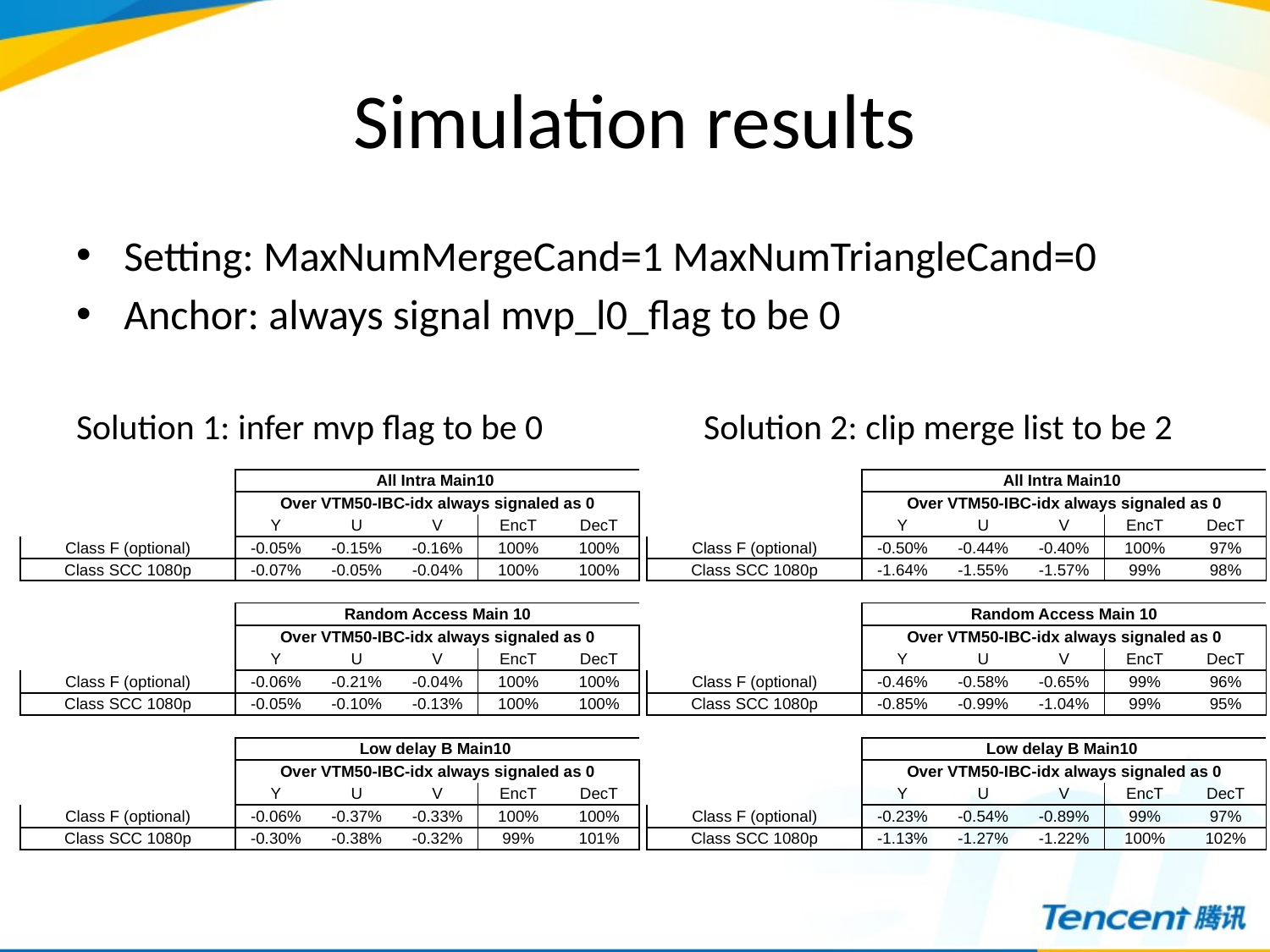

# Simulation results
Setting: MaxNumMergeCand=1 MaxNumTriangleCand=0
Anchor: always signal mvp_l0_flag to be 0

Solution 1: infer mvp flag to be 0                    Solution 2: clip merge list to be 2
|  | All Intra Main10 |  |  |  |  |
| --- | --- | --- | --- | --- | --- |
|  | Over VTM50-IBC-idx always signaled as 0 |  |  |  |  |
|  | Y | U | V | EncT | DecT |
| Class F (optional) | -0.05% | -0.15% | -0.16% | 100% | 100% |
| Class SCC 1080p | -0.07% | -0.05% | -0.04% | 100% | 100% |
|  |  |  |  |  |  |
|  | Random Access Main 10 |  |  |  |  |
|  | Over VTM50-IBC-idx always signaled as 0 |  |  |  |  |
|  | Y | U | V | EncT | DecT |
| Class F (optional) | -0.06% | -0.21% | -0.04% | 100% | 100% |
| Class SCC 1080p | -0.05% | -0.10% | -0.13% | 100% | 100% |
|  |  |  |  |  |  |
|  | Low delay B Main10 |  |  |  |  |
|  | Over VTM50-IBC-idx always signaled as 0 |  |  |  |  |
|  | Y | U | V | EncT | DecT |
| Class F (optional) | -0.06% | -0.37% | -0.33% | 100% | 100% |
| Class SCC 1080p | -0.30% | -0.38% | -0.32% | 99% | 101% |
|  | All Intra Main10 |  |  |  |  |
| --- | --- | --- | --- | --- | --- |
|  | Over VTM50-IBC-idx always signaled as 0 |  |  |  |  |
|  | Y | U | V | EncT | DecT |
| Class F (optional) | -0.50% | -0.44% | -0.40% | 100% | 97% |
| Class SCC 1080p | -1.64% | -1.55% | -1.57% | 99% | 98% |
|  |  |  |  |  |  |
|  | Random Access Main 10 |  |  |  |  |
|  | Over VTM50-IBC-idx always signaled as 0 |  |  |  |  |
|  | Y | U | V | EncT | DecT |
| Class F (optional) | -0.46% | -0.58% | -0.65% | 99% | 96% |
| Class SCC 1080p | -0.85% | -0.99% | -1.04% | 99% | 95% |
|  |  |  |  |  |  |
|  | Low delay B Main10 |  |  |  |  |
|  | Over VTM50-IBC-idx always signaled as 0 |  |  |  |  |
|  | Y | U | V | EncT | DecT |
| Class F (optional) | -0.23% | -0.54% | -0.89% | 99% | 97% |
| Class SCC 1080p | -1.13% | -1.27% | -1.22% | 100% | 102% |